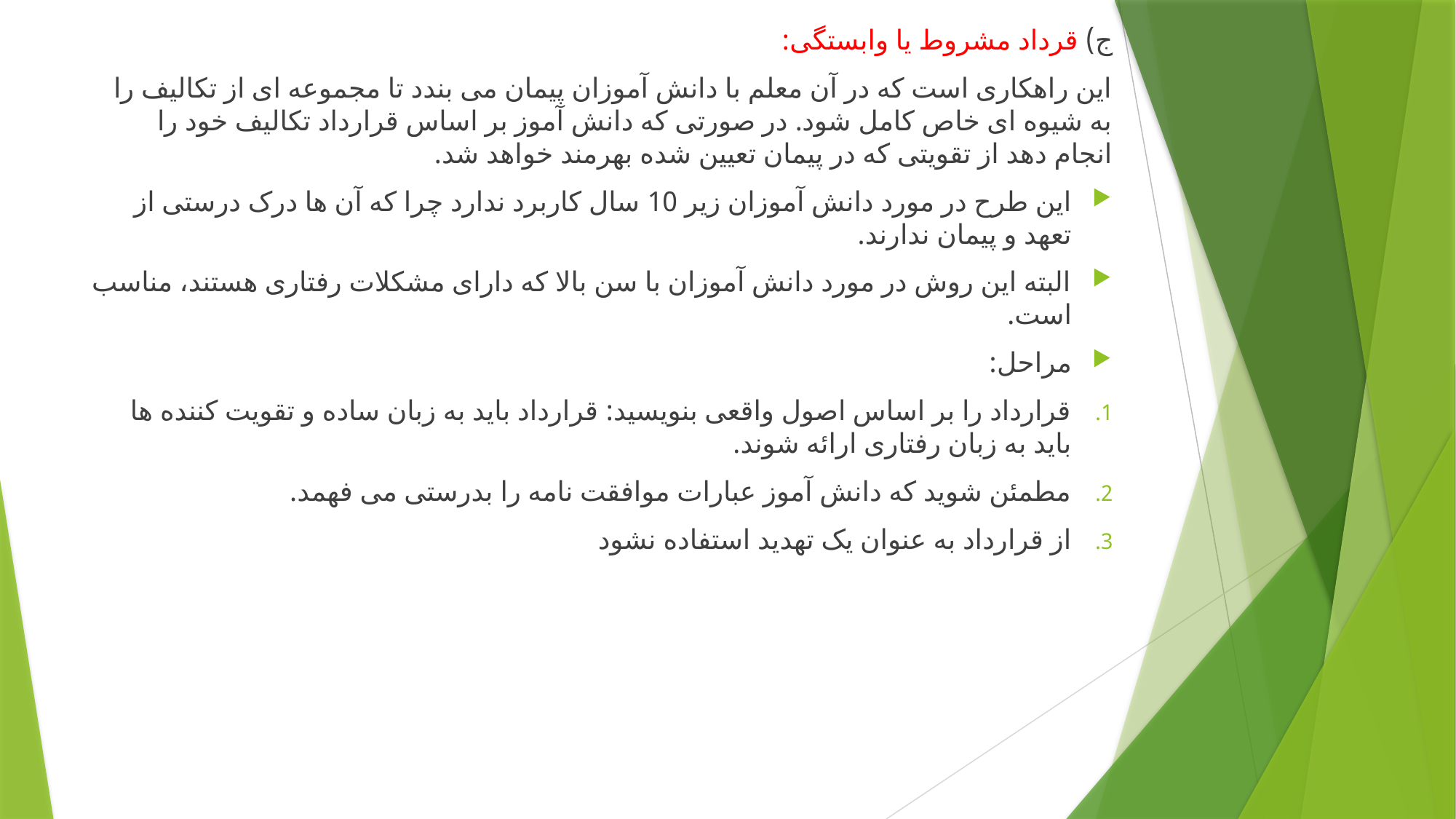

ج) قرداد مشروط یا وابستگی:
این راهکاری است که در آن معلم با دانش آموزان پیمان می بندد تا مجموعه ای از تکالیف را به شیوه ای خاص کامل شود. در صورتی که دانش آموز بر اساس قرارداد تکالیف خود را انجام دهد از تقویتی که در پیمان تعیین شده بهرمند خواهد شد.
این طرح در مورد دانش آموزان زیر 10 سال کاربرد ندارد چرا که آن ها درک درستی از تعهد و پیمان ندارند.
البته این روش در مورد دانش آموزان با سن بالا که دارای مشکلات رفتاری هستند، مناسب است.
مراحل:
قرارداد را بر اساس اصول واقعی بنویسید: قرارداد باید به زبان ساده و تقویت کننده ها باید به زبان رفتاری ارائه شوند.
مطمئن شوید که دانش آموز عبارات موافقت نامه را بدرستی می فهمد.
از قرارداد به عنوان یک تهدید استفاده نشود